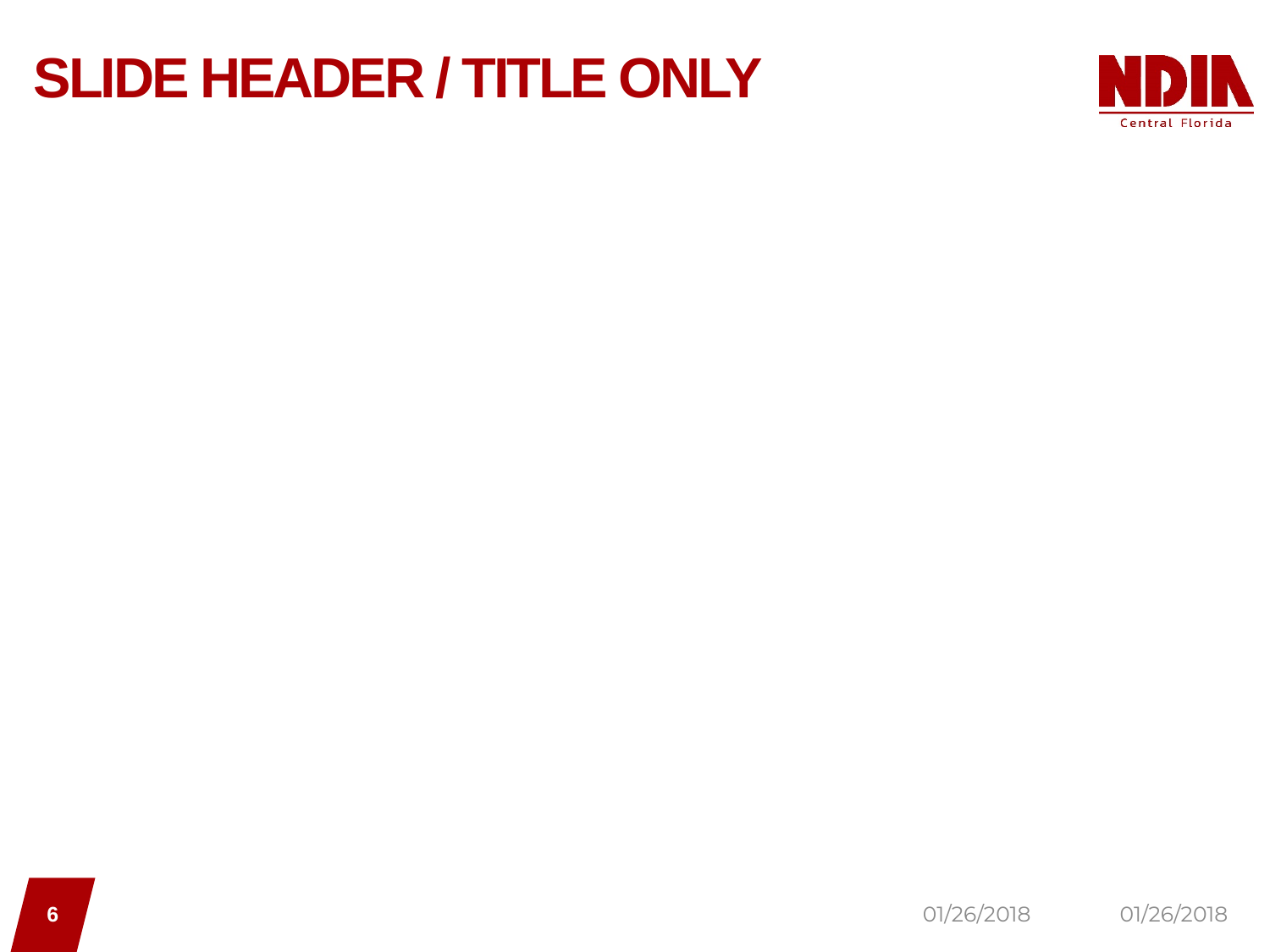

# SLIDE HEADER / TITLE ONLY
6
01/26/2018
01/26/2018